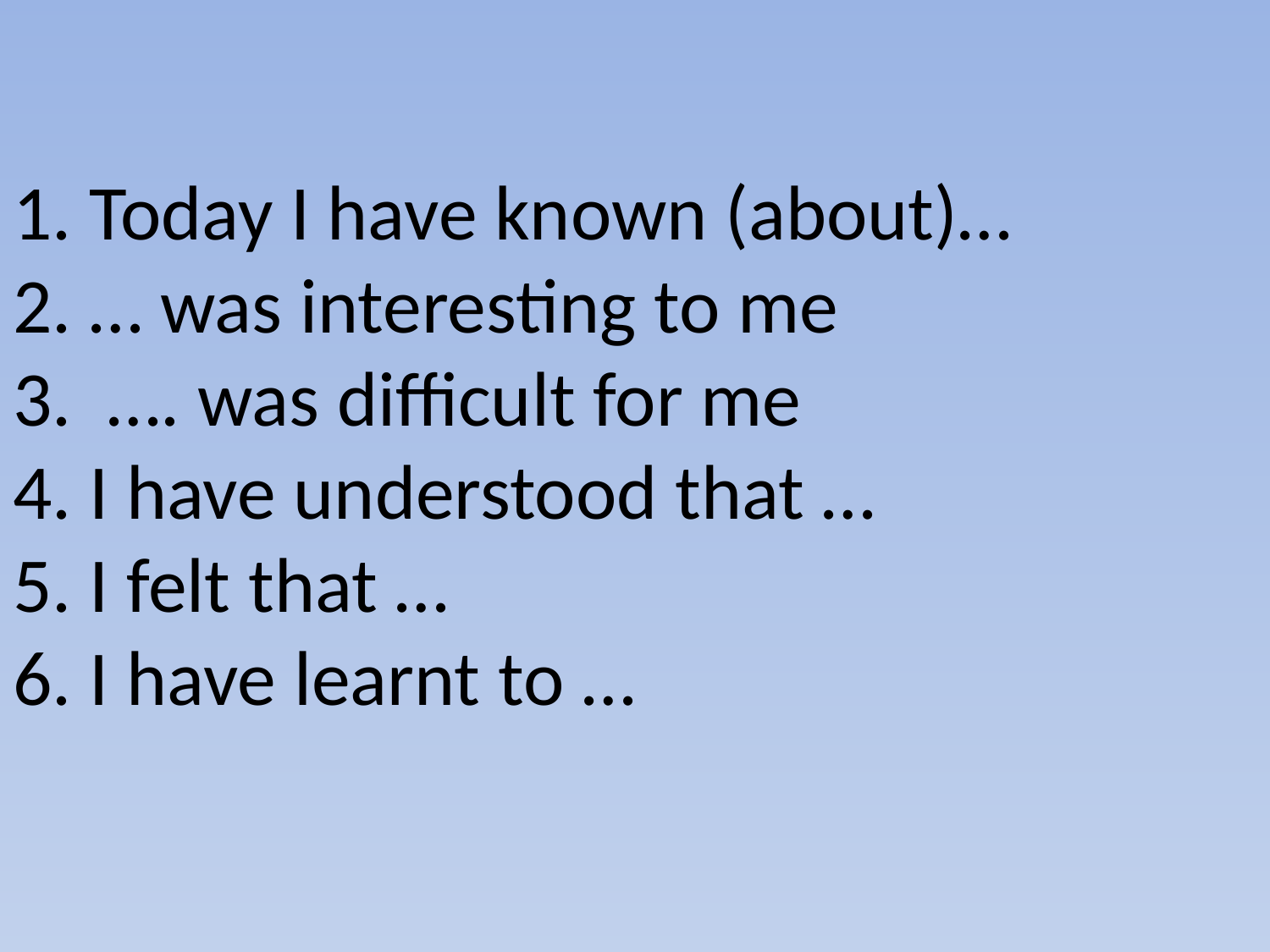

1. Today I have known (about)…
2. … was interesting to me
3.  …. was difficult for me
4. I have understood that …
5. I felt that …
6. I have learnt to …